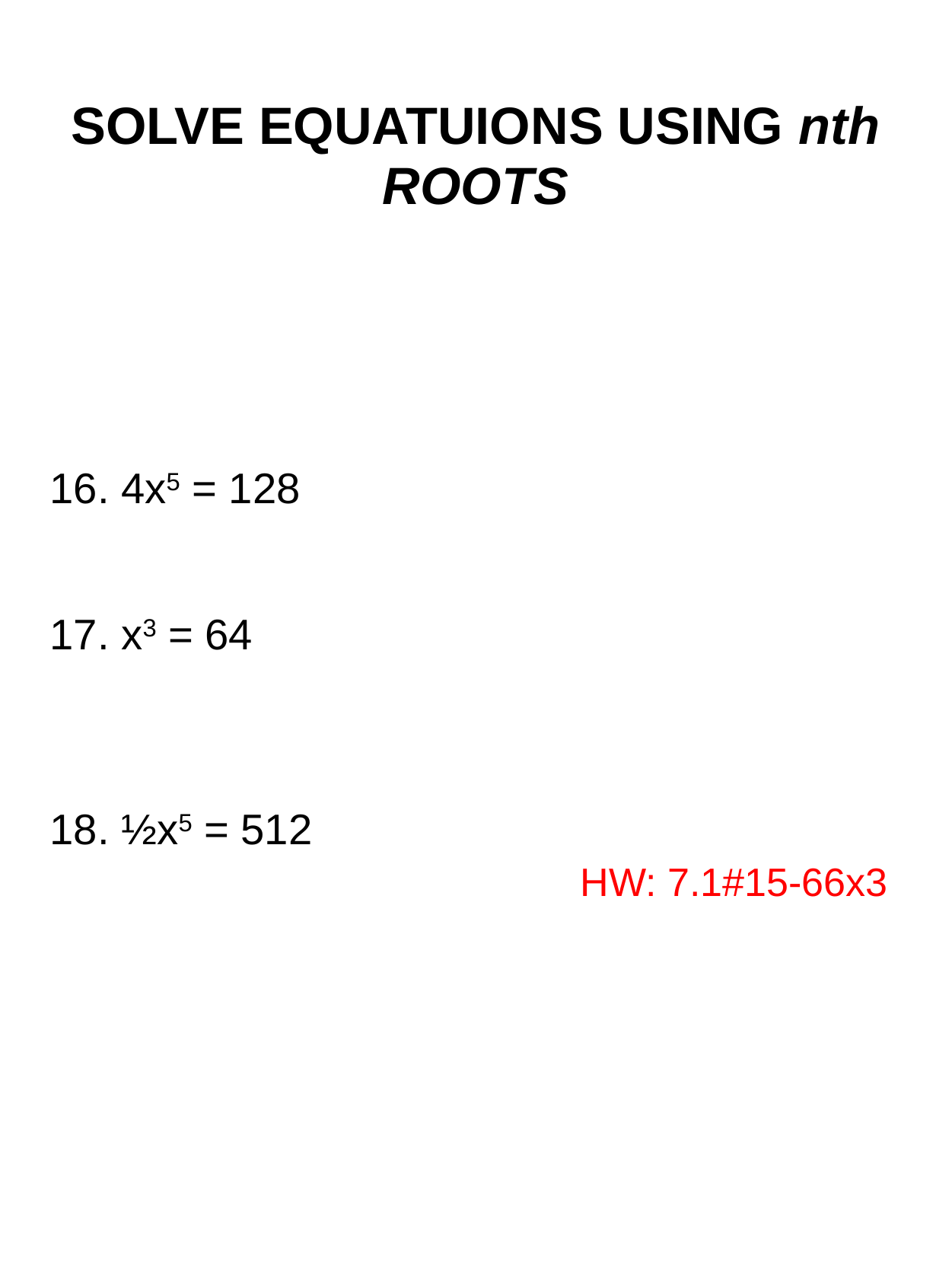

# SOLVE EQUATUIONS USING nth ROOTS
16. 4x5 = 128

17. x3 = 64

18. ½x5 = 512

HW: 7.1#15-66x3